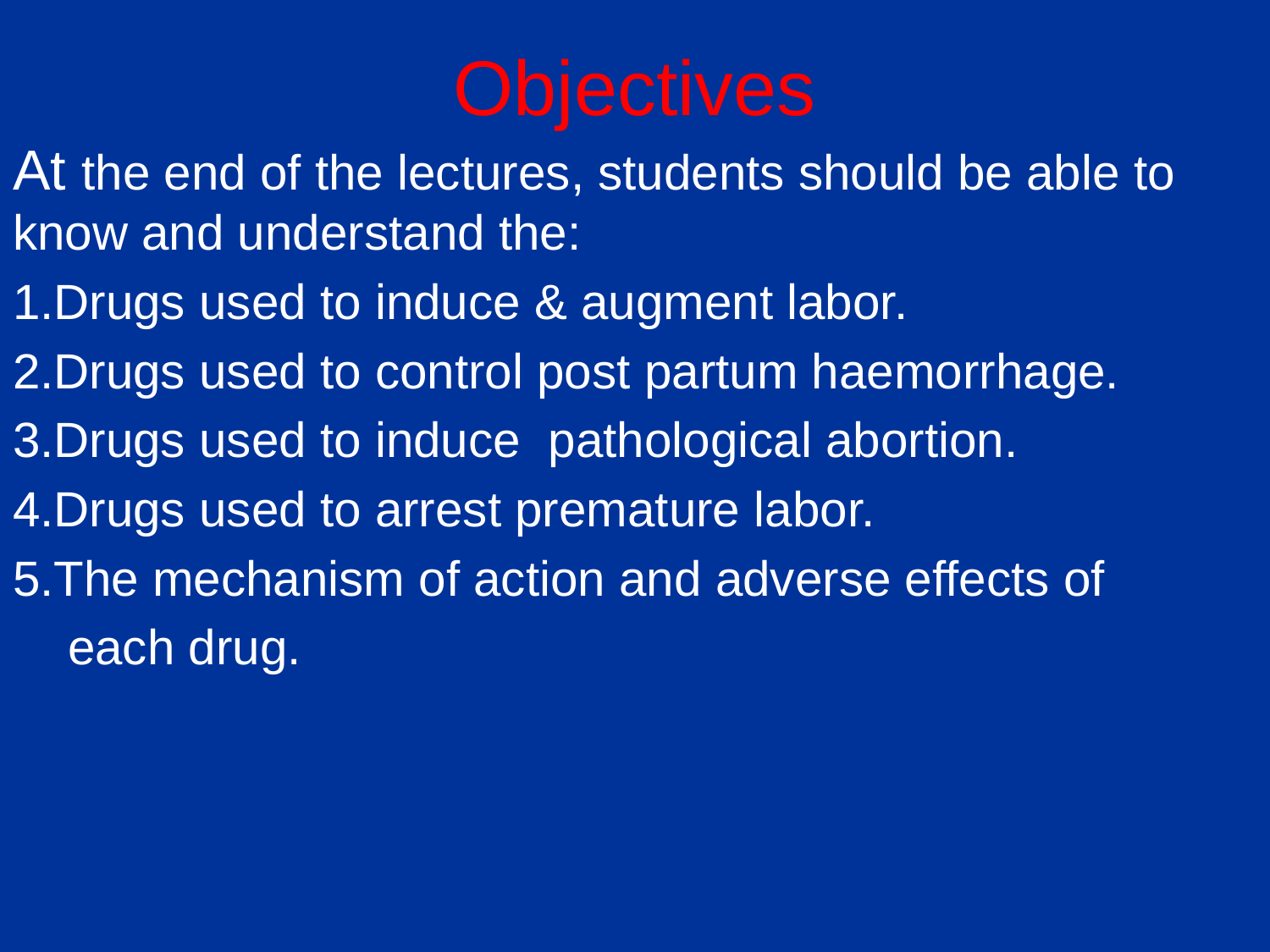

# Objectives
At the end of the lectures, students should be able to know and understand the:
1.Drugs used to induce & augment labor.
2.Drugs used to control post partum haemorrhage.
3.Drugs used to induce  pathological abortion.
4.Drugs used to arrest premature labor.
5.The mechanism of action and adverse effects of
    each drug.